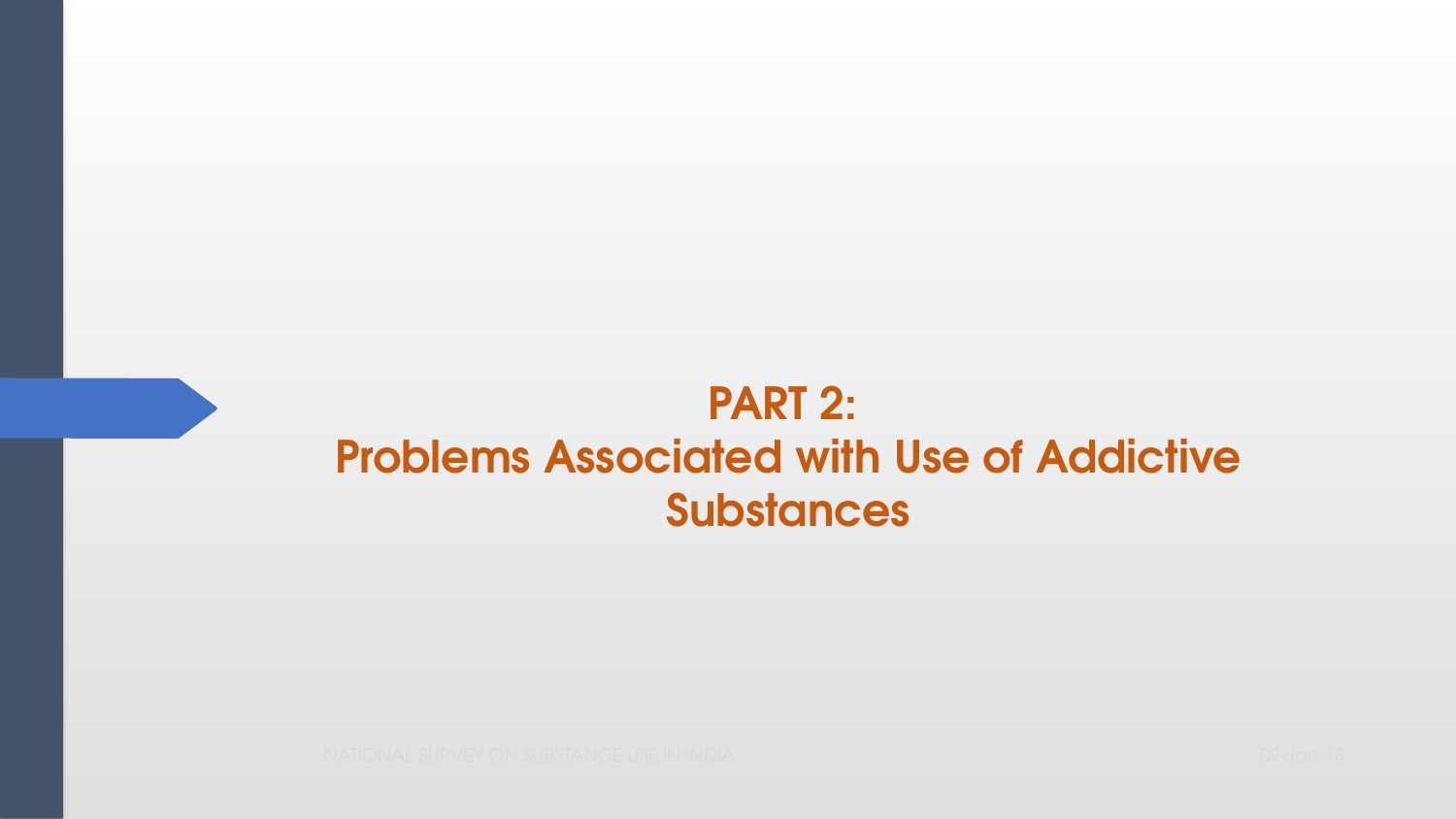

# PART 2: Problems Associated with Use of Addictive Substances

09-Jan-18
NATIONAL SURVEY ON SUBSTANCE USE IN INDIA